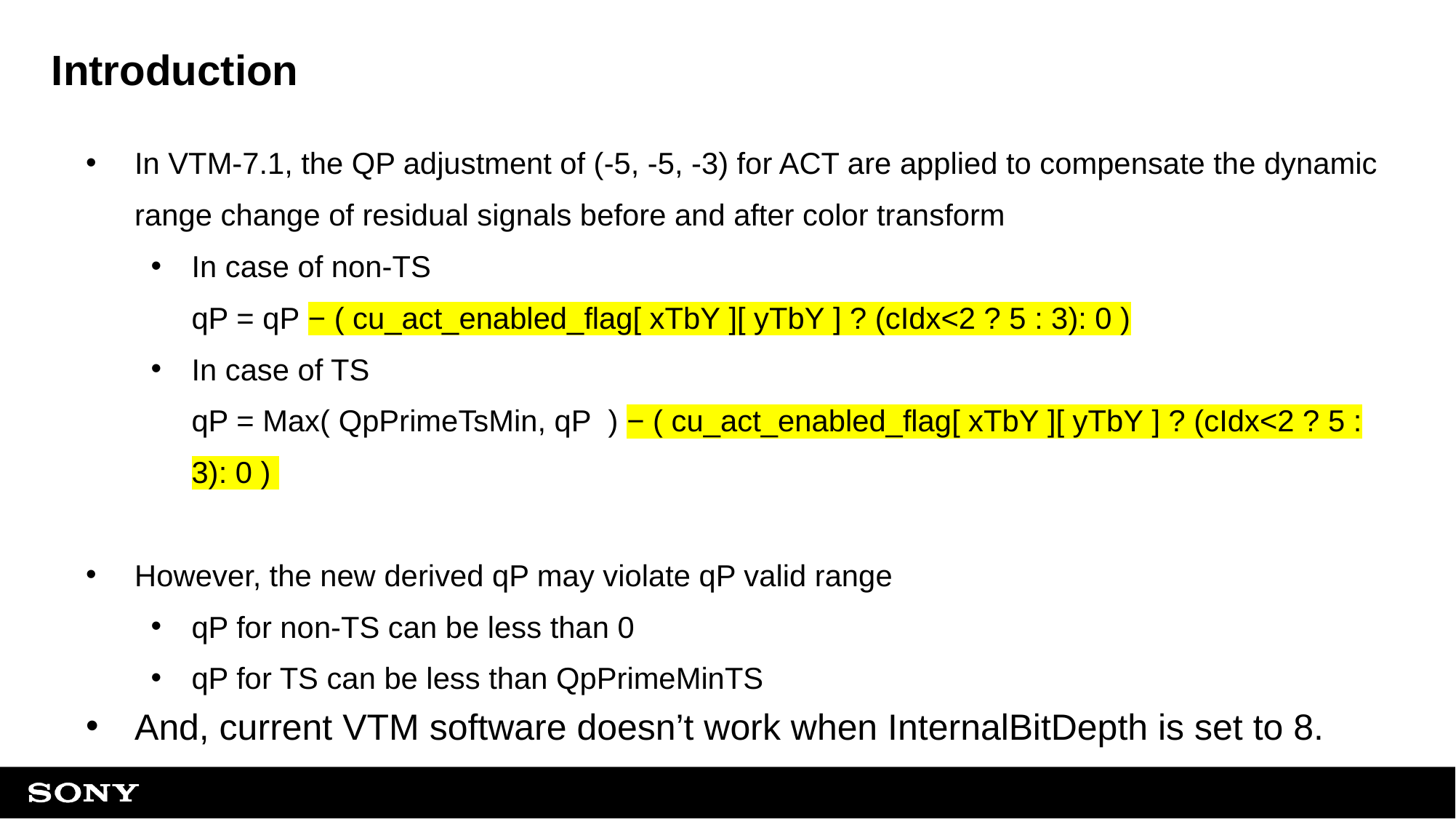

# Introduction
In VTM-7.1, the QP adjustment of (-5, -5, -3) for ACT are applied to compensate the dynamic range change of residual signals before and after color transform
In case of non-TS
qP = qP − ( cu_act_enabled_flag[ xTbY ][ yTbY ] ? (cIdx<2 ? 5 : 3): 0 )
In case of TS
qP = Max( QpPrimeTsMin, qP  ) − ( cu_act_enabled_flag[ xTbY ][ yTbY ] ? (cIdx<2 ? 5 : 3): 0 )

However, the new derived qP may violate qP valid range
qP for non-TS can be less than 0
qP for TS can be less than QpPrimeMinTS
And, current VTM software doesn’t work when InternalBitDepth is set to 8.